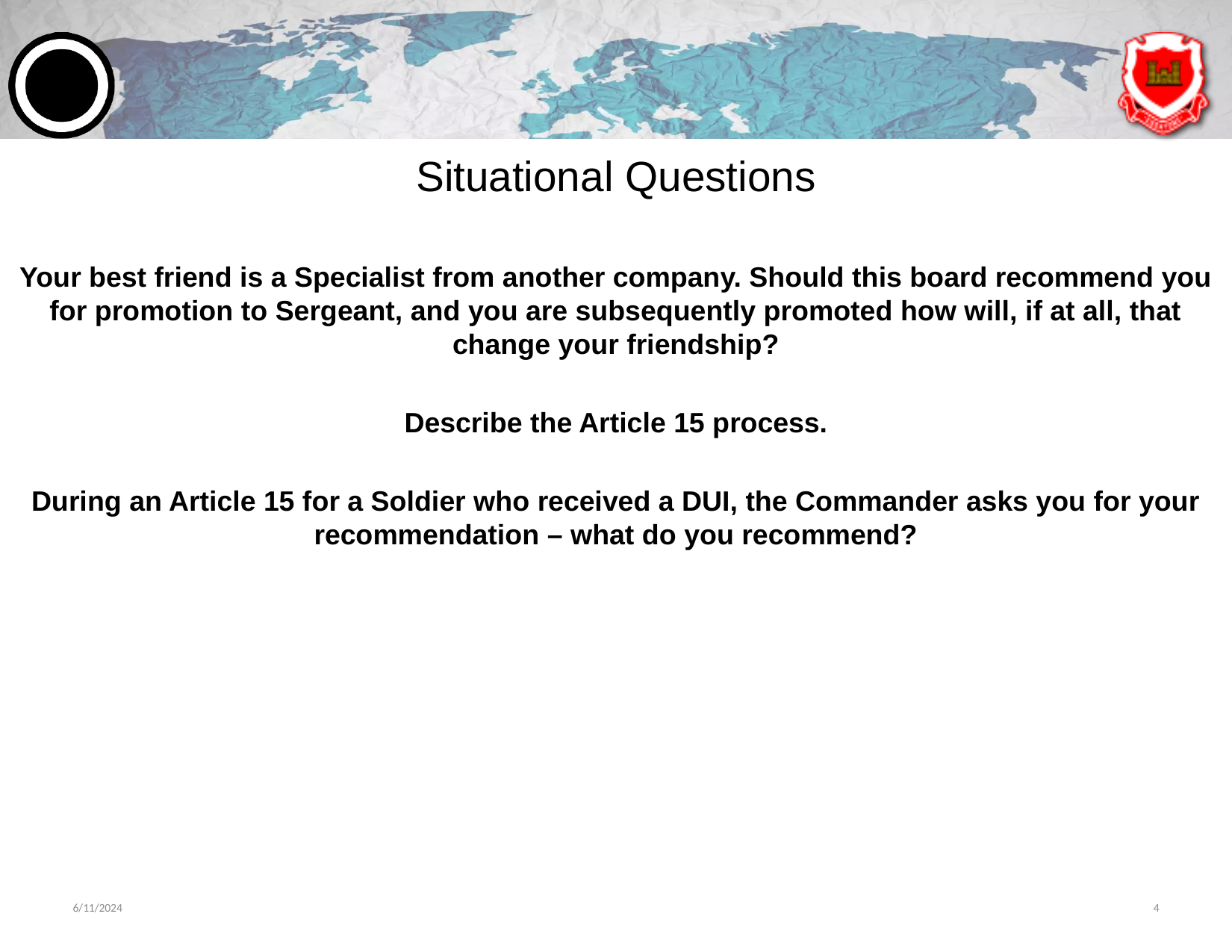

# Situational Questions
Your best friend is a Specialist from another company. Should this board recommend you for promotion to Sergeant, and you are subsequently promoted how will, if at all, that change your friendship?

Describe the Article 15 process.

During an Article 15 for a Soldier who received a DUI, the Commander asks you for your recommendation – what do you recommend?
6/11/2024
4